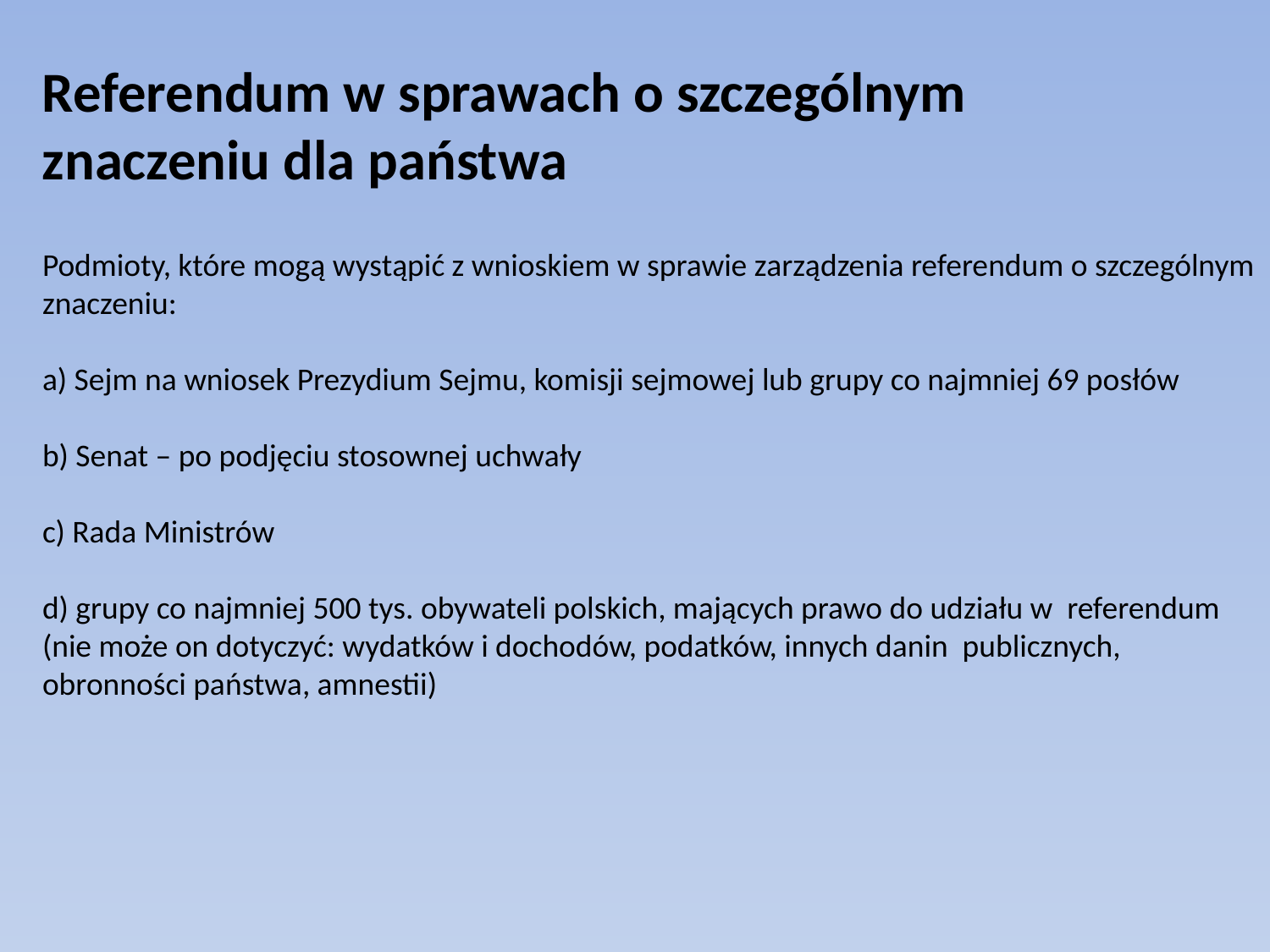

Referendum w sprawach o szczególnym znaczeniu dla państwa
Podmioty, które mogą wystąpić z wnioskiem w sprawie zarządzenia referendum o szczególnym znaczeniu:

a) Sejm na wniosek Prezydium Sejmu, komisji sejmowej lub grupy co najmniej 69 posłów

b) Senat – po podjęciu stosownej uchwały

c) Rada Ministrów

d) grupy co najmniej 500 tys. obywateli polskich, mających prawo do udziału w  referendum (nie może on dotyczyć: wydatków i dochodów, podatków, innych danin  publicznych, obronności państwa, amnestii)